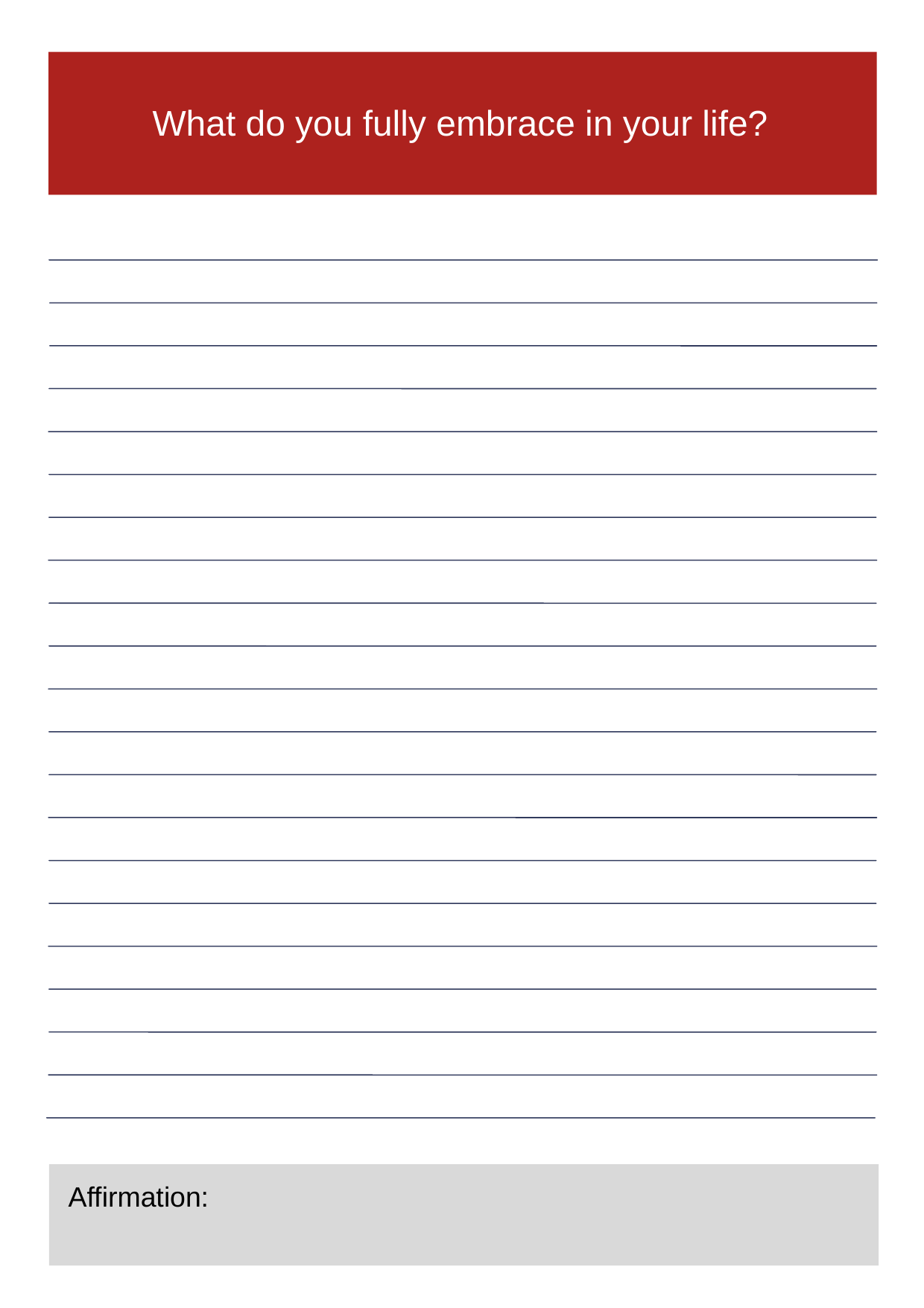

What do you fully embrace in your life?

Affirmation: